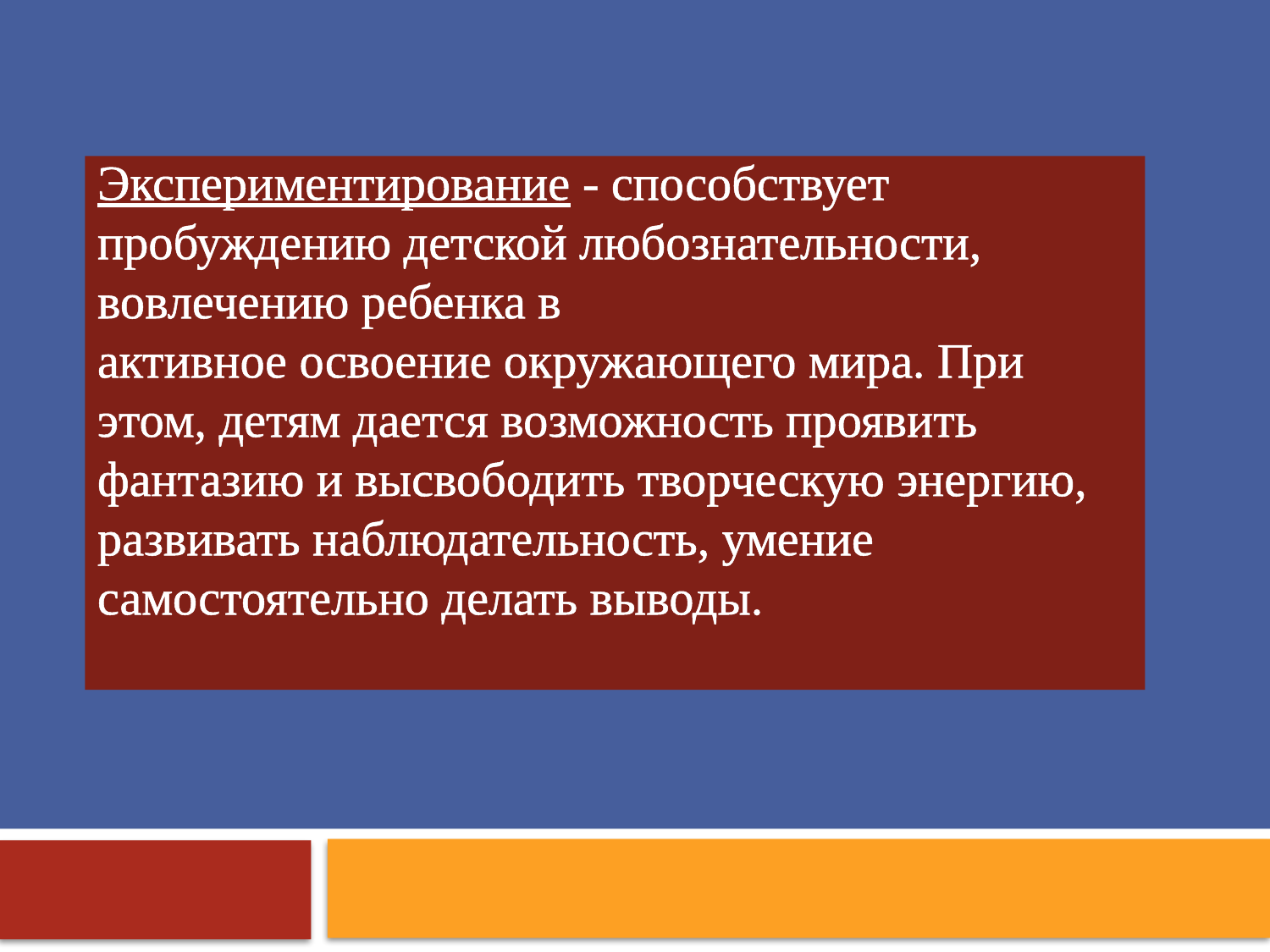

# Экспериментирование - способствует пробуждению детской любознательности, вовлечению ребенка в активное освоение окружающего мира. При этом, детям дается возможность проявить фантазию и высвободить творческую энергию, развивать наблюдательность, умение самостоятельно делать выводы.